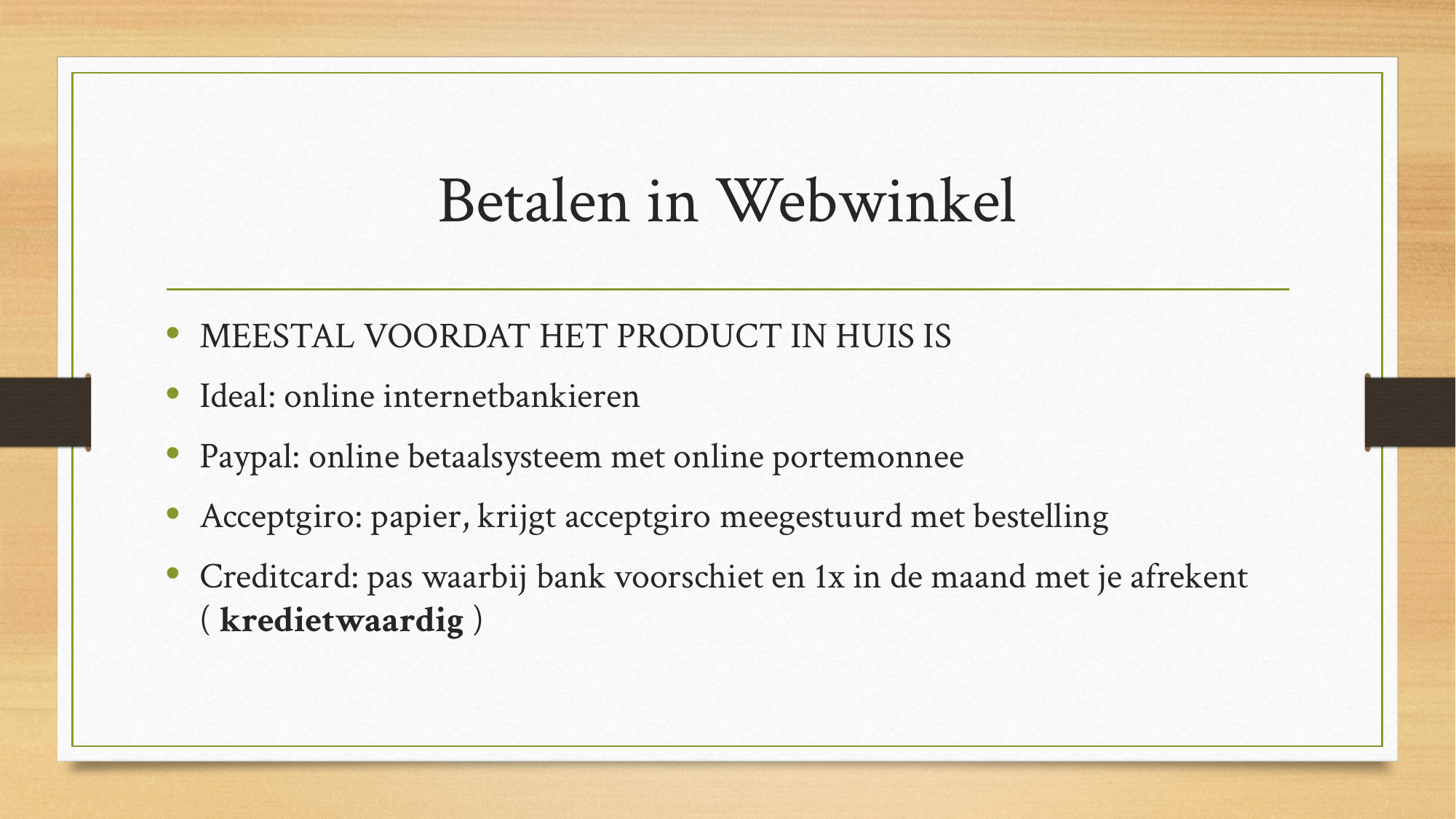

# Betalen in Webwinkel
MEESTAL VOORDAT HET PRODUCT IN HUIS IS
Ideal: online internetbankieren
Paypal: online betaalsysteem met online portemonnee
Acceptgiro: papier, krijgt acceptgiro meegestuurd met bestelling
Creditcard: pas waarbij bank voorschiet en 1x in de maand met je afrekent ( kredietwaardig )